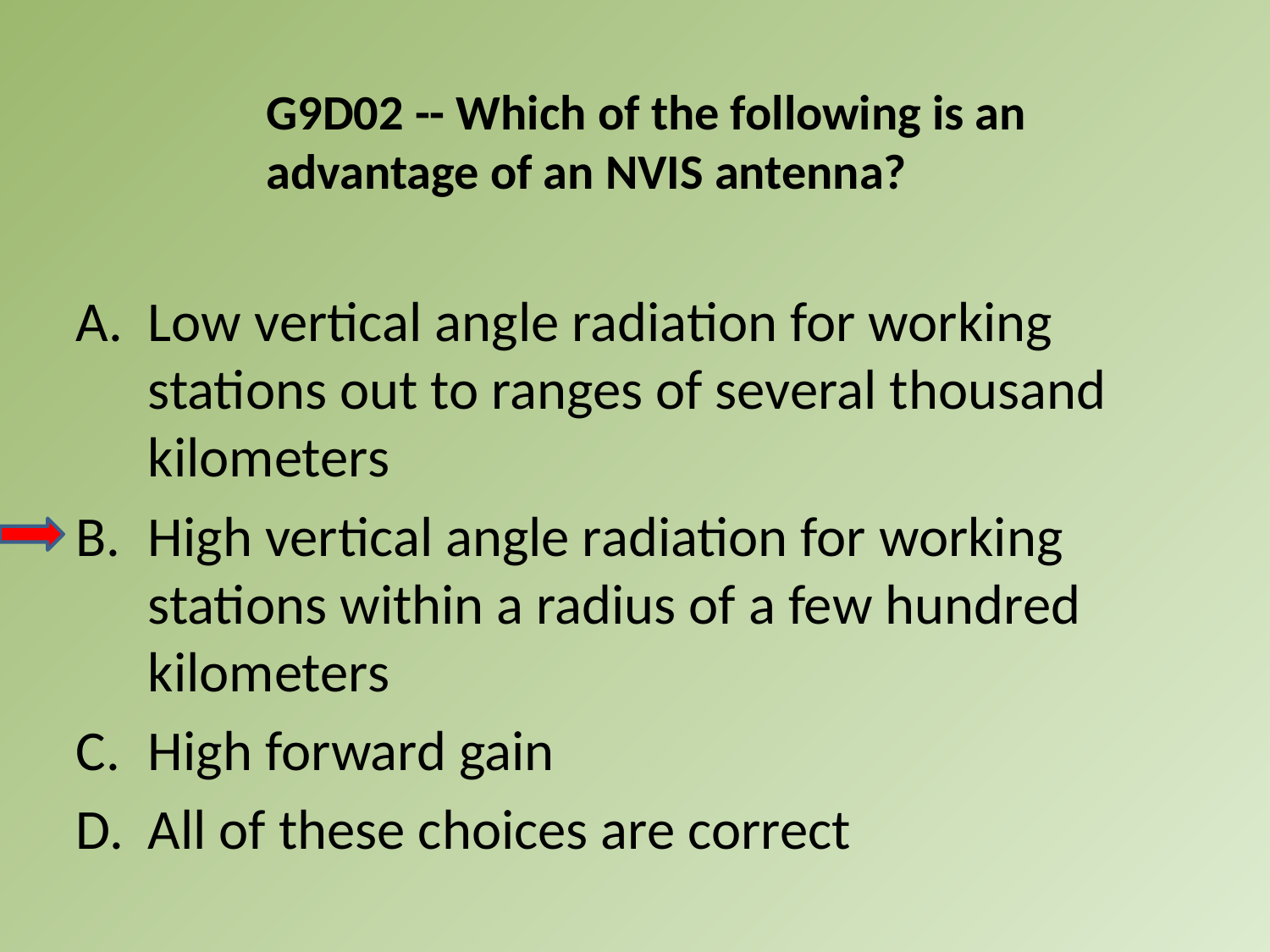

G9D02 -- Which of the following is an advantage of an NVIS antenna?
A.	Low vertical angle radiation for working stations out to ranges of several thousand kilometers
B.	High vertical angle radiation for working stations within a radius of a few hundred kilometers
C.	High forward gain
D.	All of these choices are correct